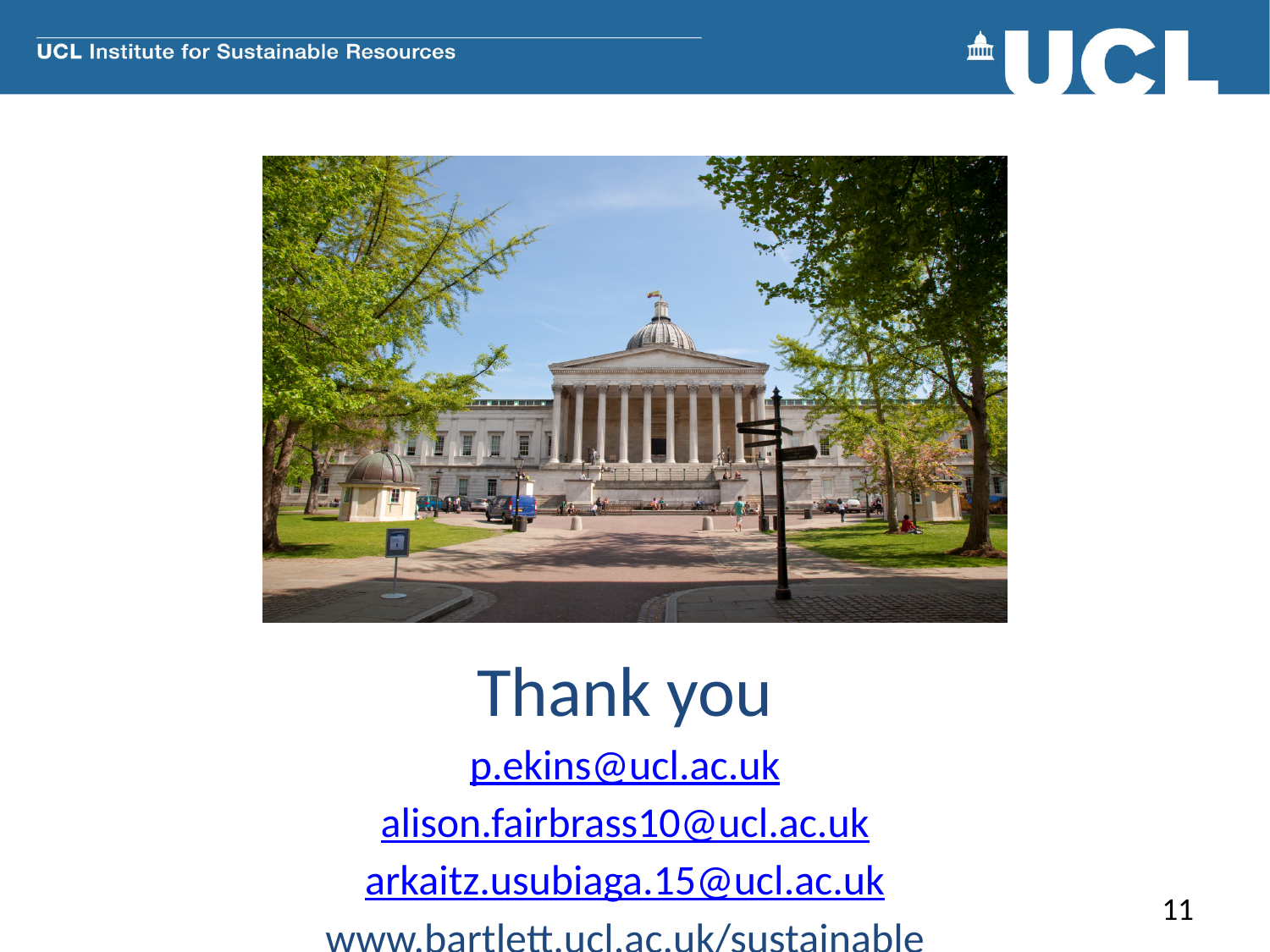

Thank you
p.ekins@ucl.ac.uk
alison.fairbrass10@ucl.ac.uk
arkaitz.usubiaga.15@ucl.ac.uk
www.bartlett.ucl.ac.uk/sustainable

11